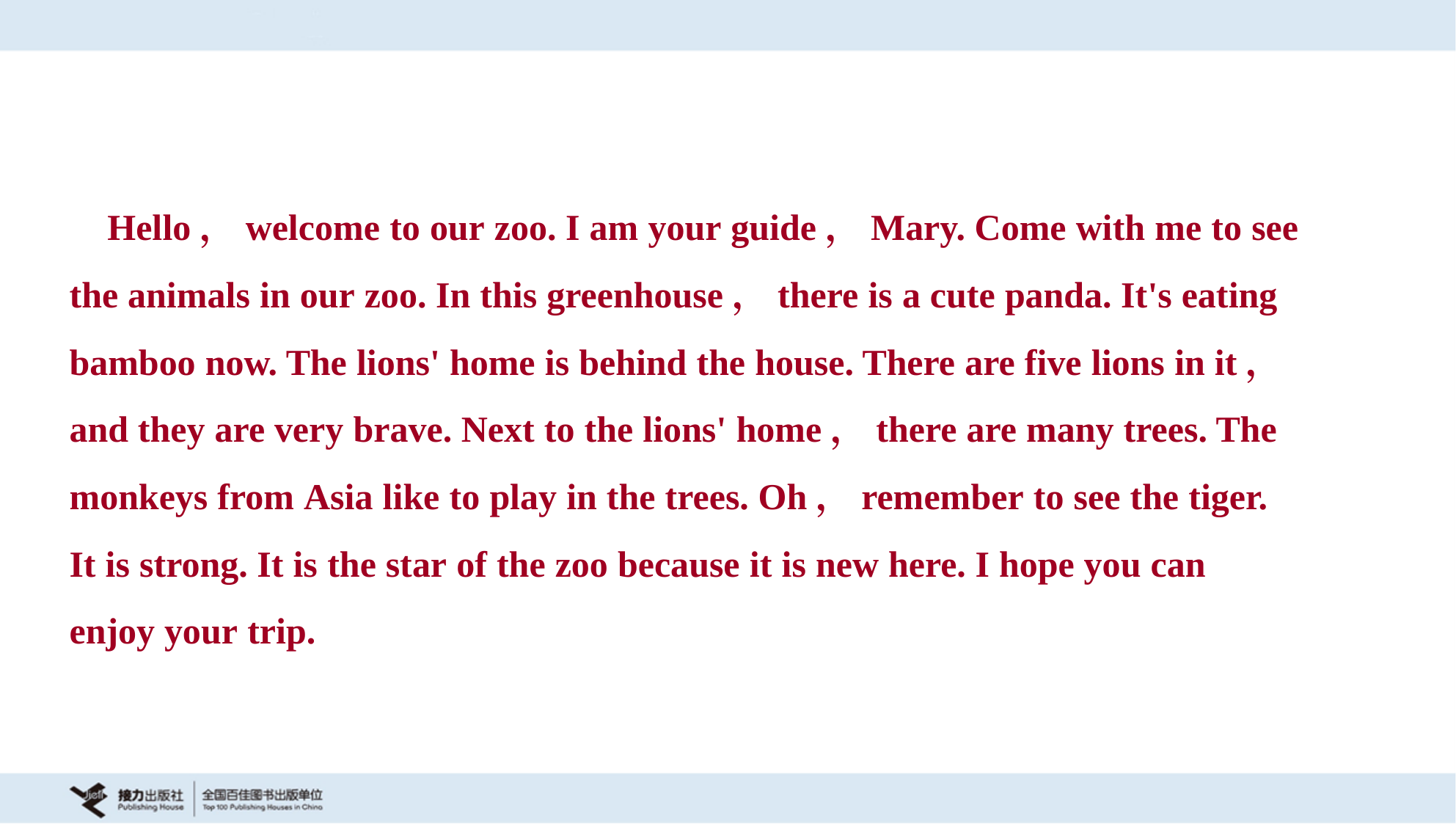

Hello，welcome to our zoo. I am your guide，Mary. Come with me to see
the animals in our zoo. In this greenhouse，there is a cute panda. It's eating
bamboo now. The lions' home is behind the house. There are five lions in it，
and they are very brave. Next to the lions' home，there are many trees. The
monkeys from Asia like to play in the trees. Oh，remember to see the tiger.
It is strong. It is the star of the zoo because it is new here. I hope you can
enjoy your trip.